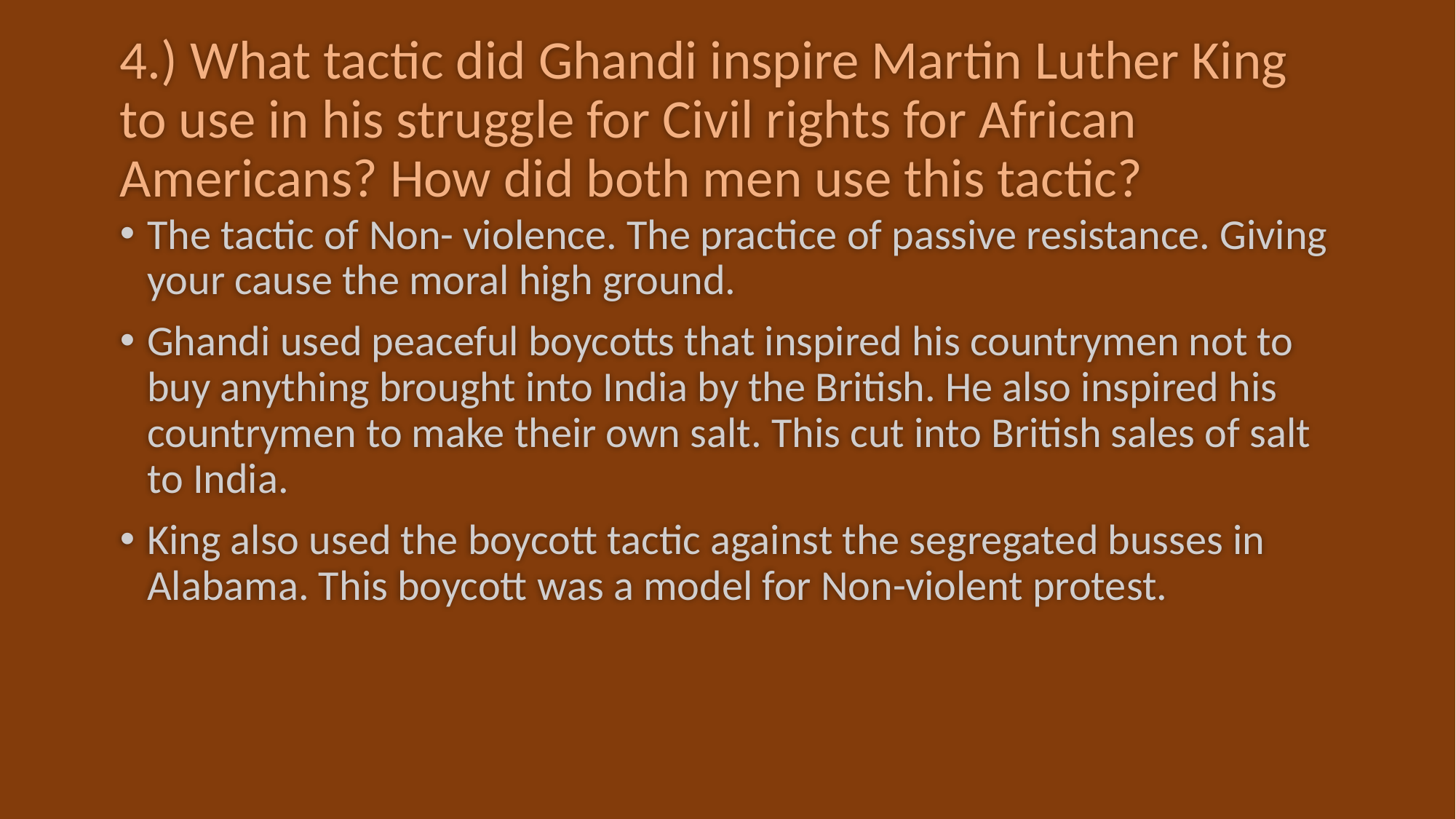

# 4.) What tactic did Ghandi inspire Martin Luther King to use in his struggle for Civil rights for African Americans? How did both men use this tactic?
The tactic of Non- violence. The practice of passive resistance. Giving your cause the moral high ground.
Ghandi used peaceful boycotts that inspired his countrymen not to buy anything brought into India by the British. He also inspired his countrymen to make their own salt. This cut into British sales of salt to India.
King also used the boycott tactic against the segregated busses in Alabama. This boycott was a model for Non-violent protest.